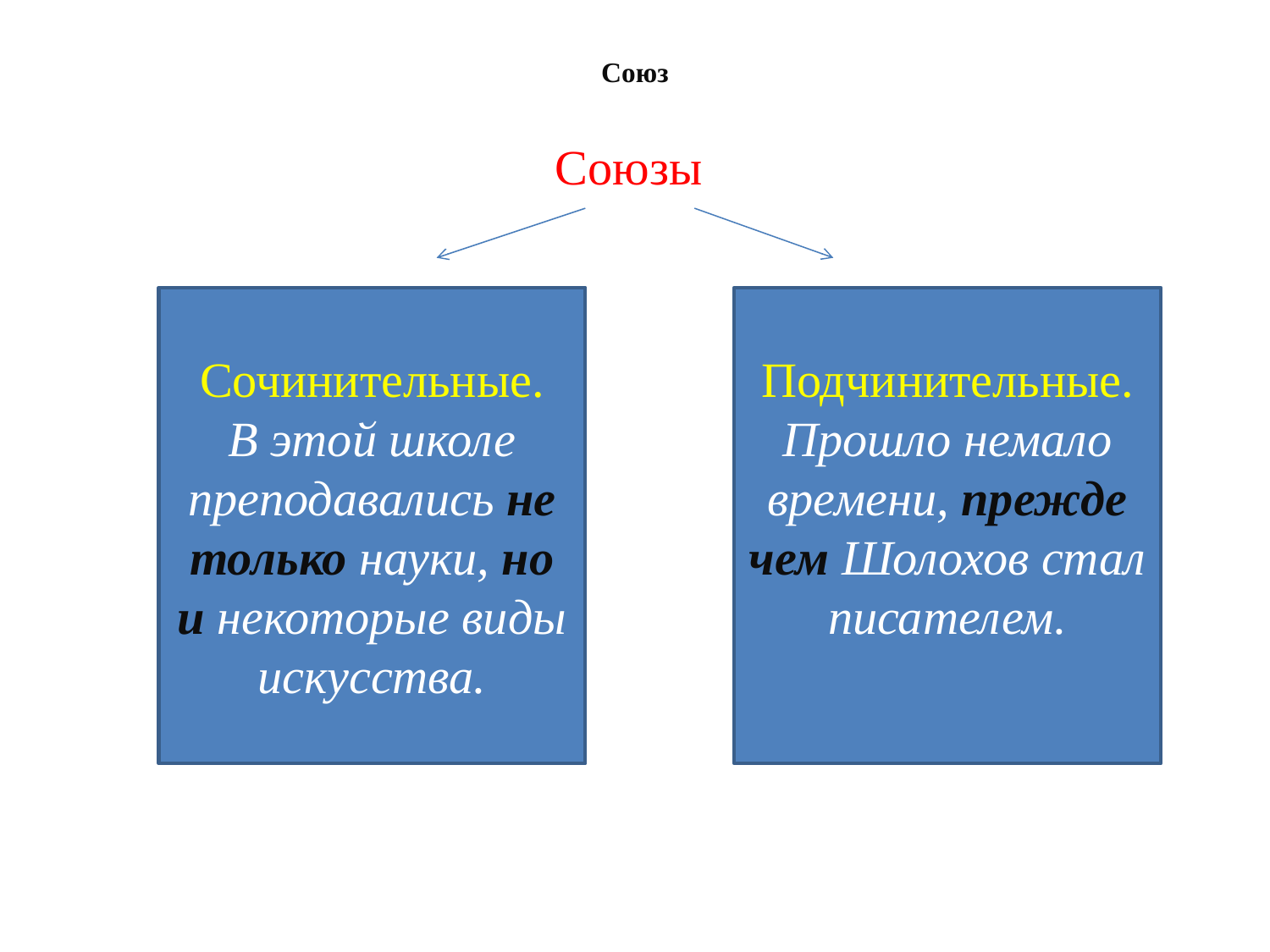

# Союз
Союзы

Сочинительные.
В этой школе преподавались не только науки, но и некоторые виды искусства.
Подчинительные.
Прошло немало времени, прежде чем Шолохов стал писателем.